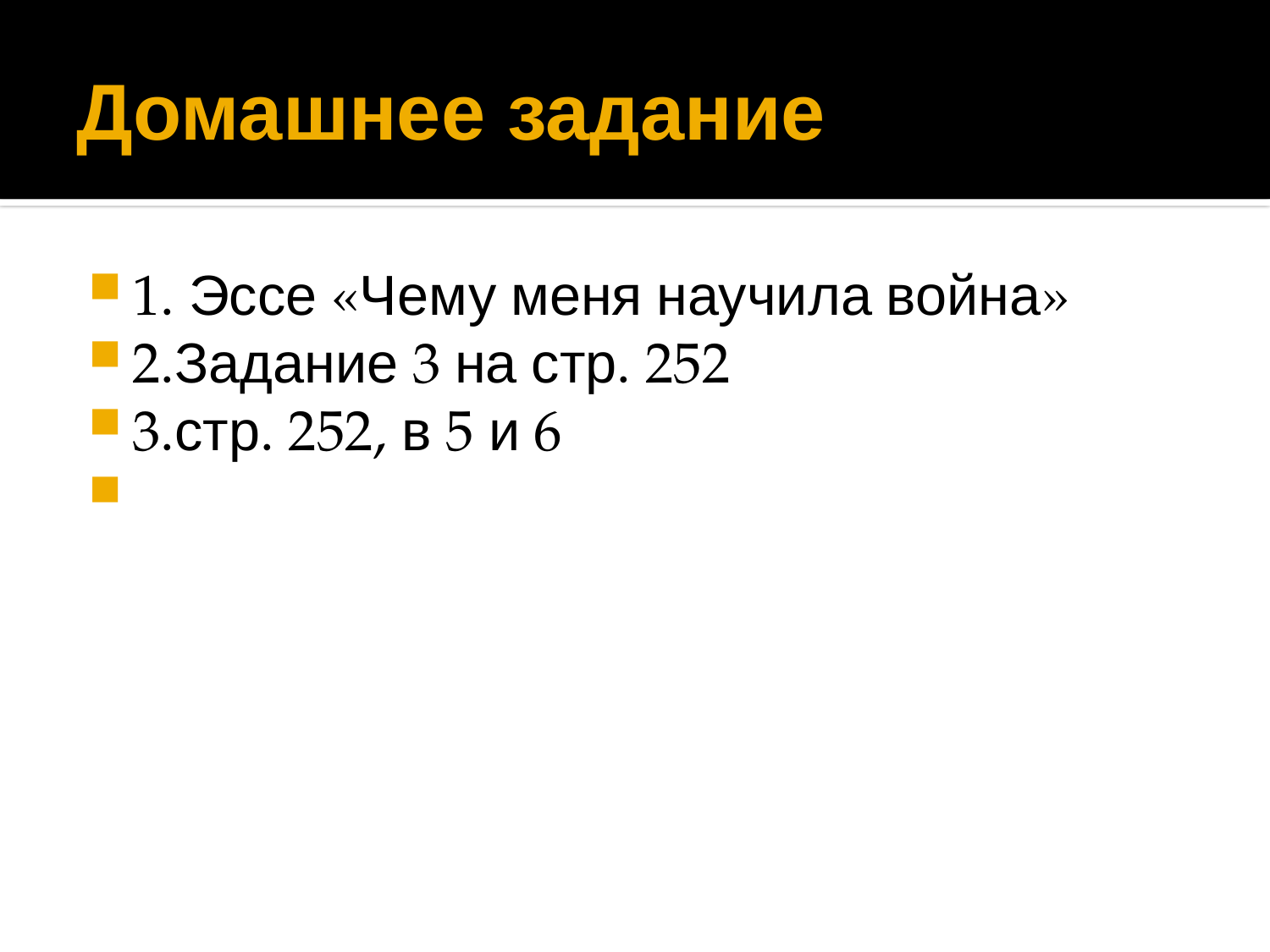

# Домашнее задание
1. Эссе «Чему меня научила война»
2.Задание 3 на стр. 252
3.стр. 252, в 5 и 6